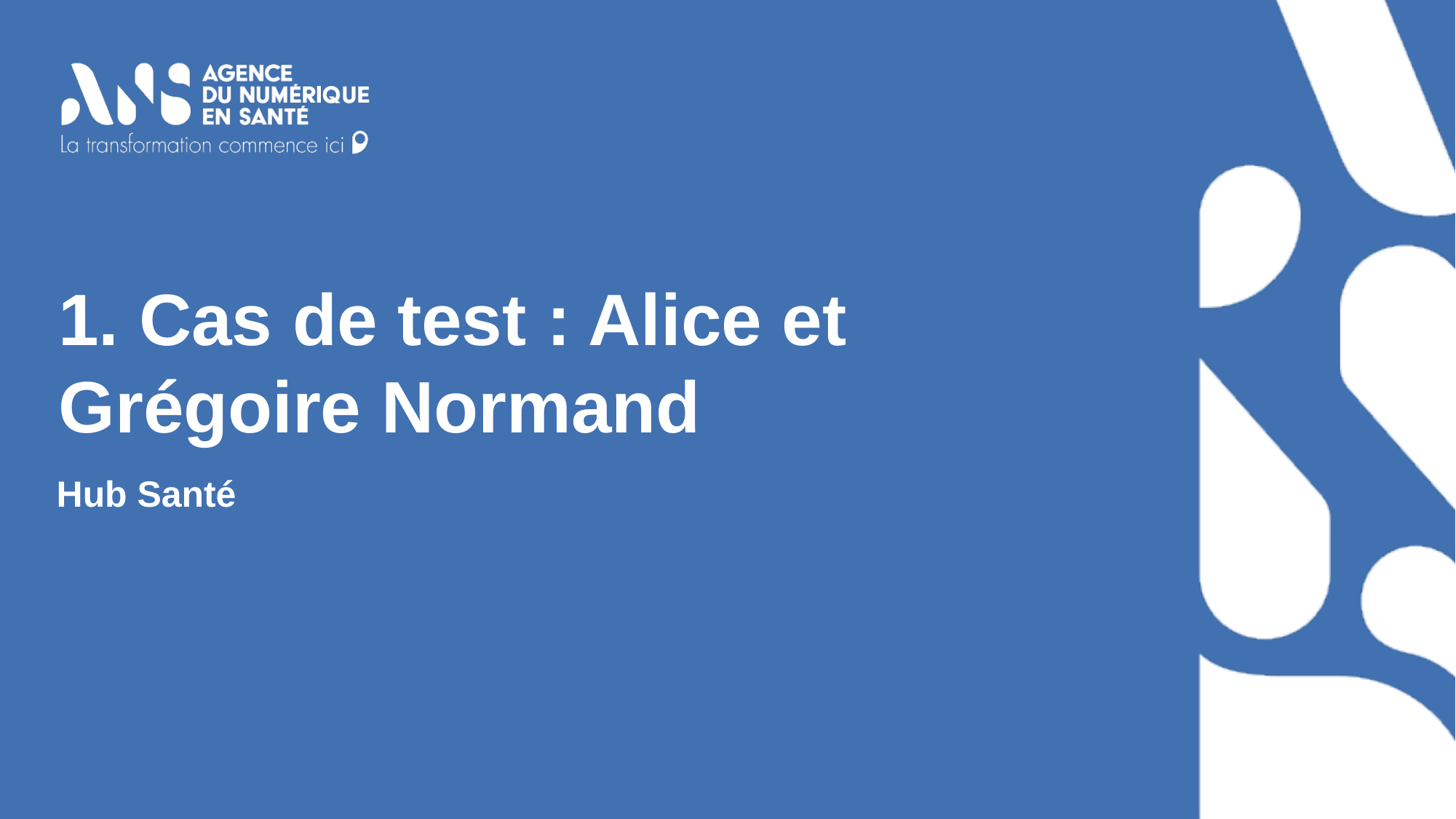

# 1. Cas de test : Alice et Grégoire Normand
Hub Santé